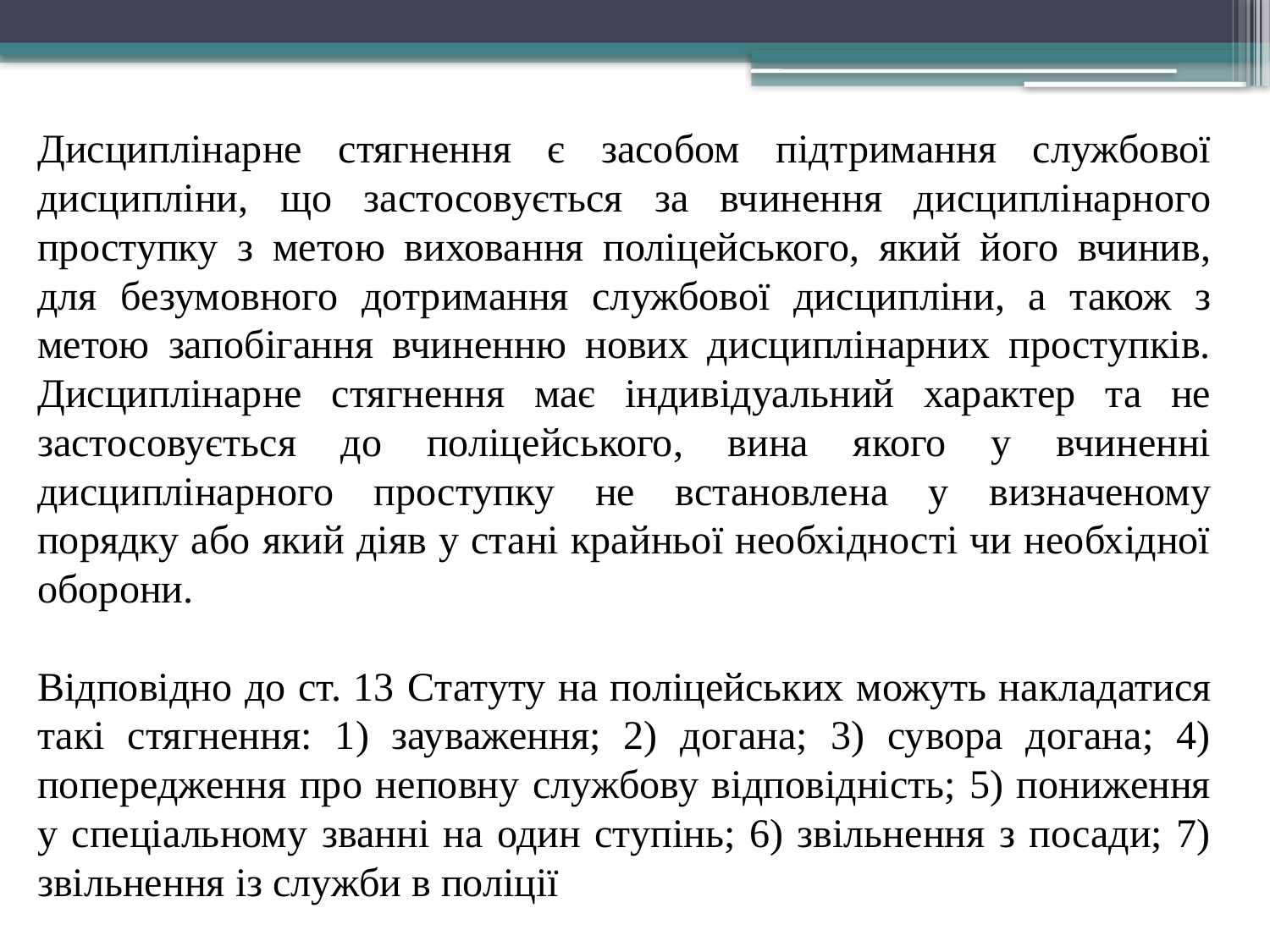

Дисциплінарне стягнення є засобом підтримання службової дисципліни, що застосовується за вчинення дисциплінарного проступку з метою виховання поліцейського, який його вчинив, для безумовного дотримання службової дисципліни, а також з метою запобігання вчиненню нових дисциплінарних проступків. Дисциплінарне стягнення має індивідуальний характер та не застосовується до поліцейського, вина якого у вчиненні дисциплінарного проступку не встановлена у визначеному порядку або який діяв у стані крайньої необхідності чи необхідної оборони.

Відповідно до ст. 13 Cтатуту на поліцейських можуть накладатися такі стягнення: 1) зауваження; 2) догана; 3) сувора догана; 4) попередження про неповну службову відповідність; 5) пониження у спеціальному званні на один ступінь; 6) звільнення з посади; 7) звільнення із служби в поліції